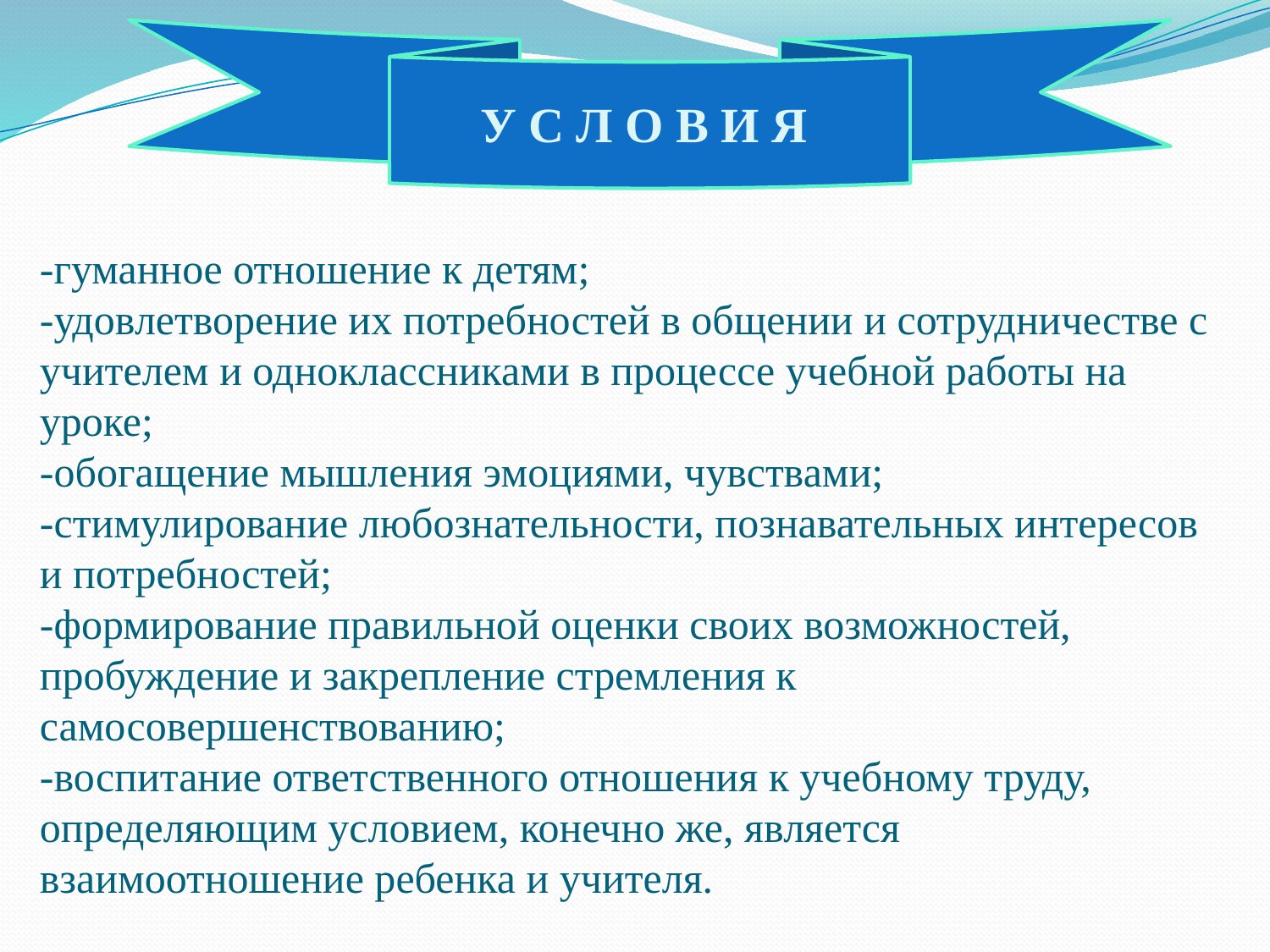

У С Л О В И Я
# -гуманное отношение к детям; -удовлетворение их потребностей в общении и сотрудничестве с учителем и одноклассниками в процессе учебной работы на уроке; -обогащение мышления эмоциями, чувствами; -стимулирование любознательности, познавательных интересов и потребностей; -формирование правильной оценки своих возможностей, пробуждение и закрепление стремления к самосовершенствованию; -воспитание ответственного отношения к учебному труду, определяющим условием, конечно же, является взаимоотношение ребенка и учителя.